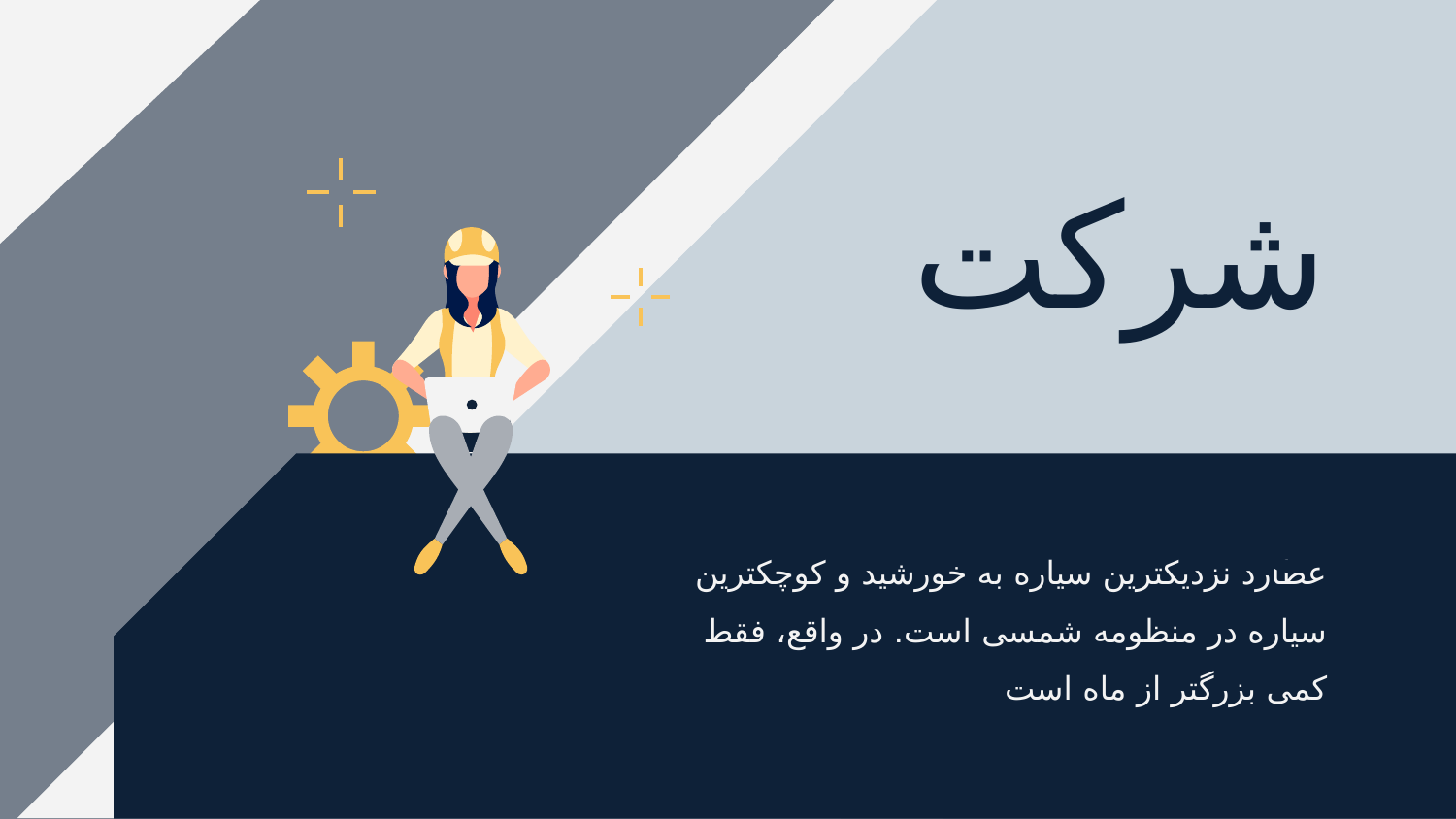

# شرکت ما

عطارد نزدیکترین سیاره به خورشید و کوچکترین سیاره در منظومه شمسی است. در واقع، فقط کمی بزرگتر از ماه است